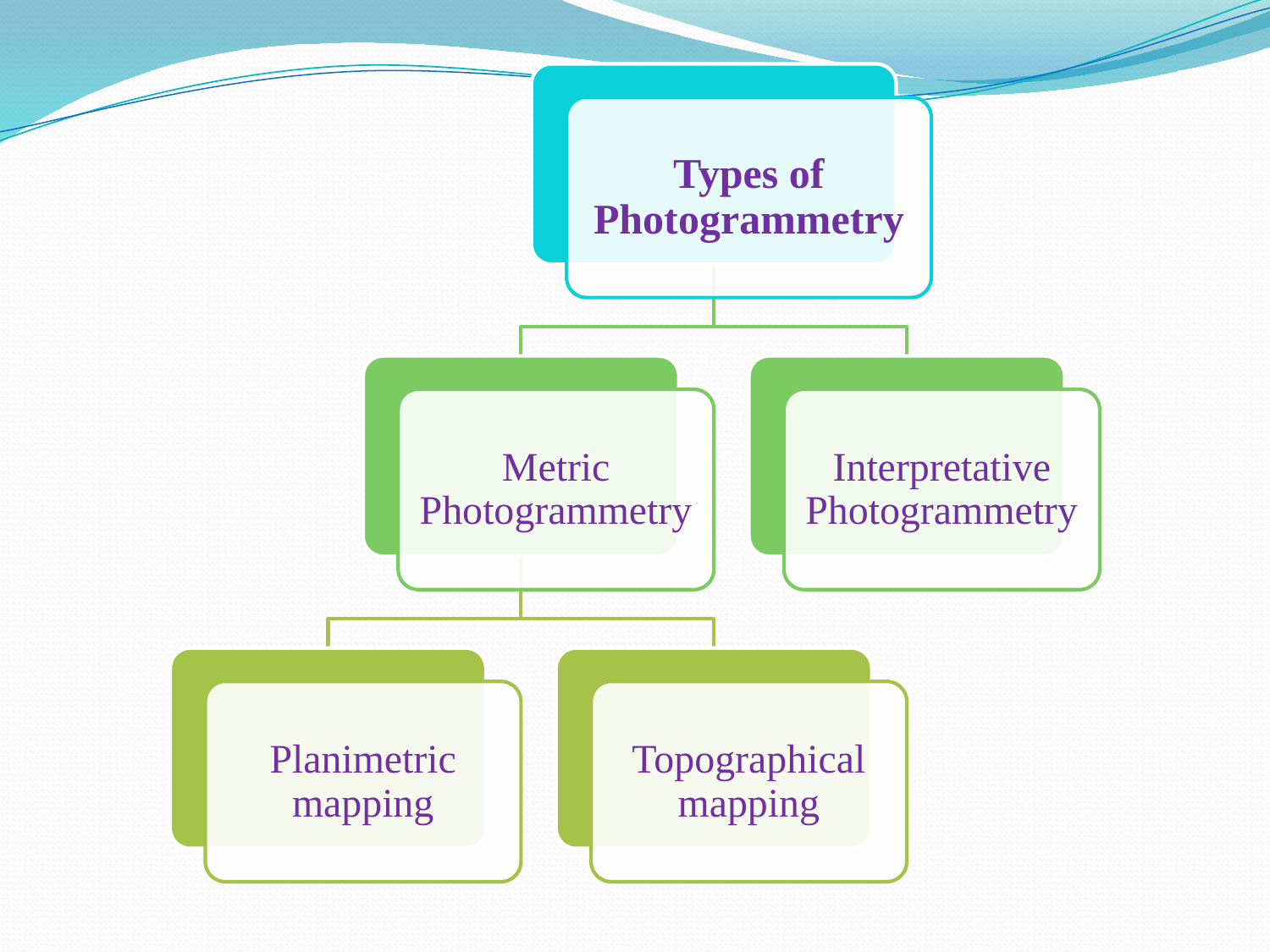

Types of Photogrammetry
Metric Photogrammetry
Planimetric mapping
Topographical mapping
Interpretative Photogrammetry